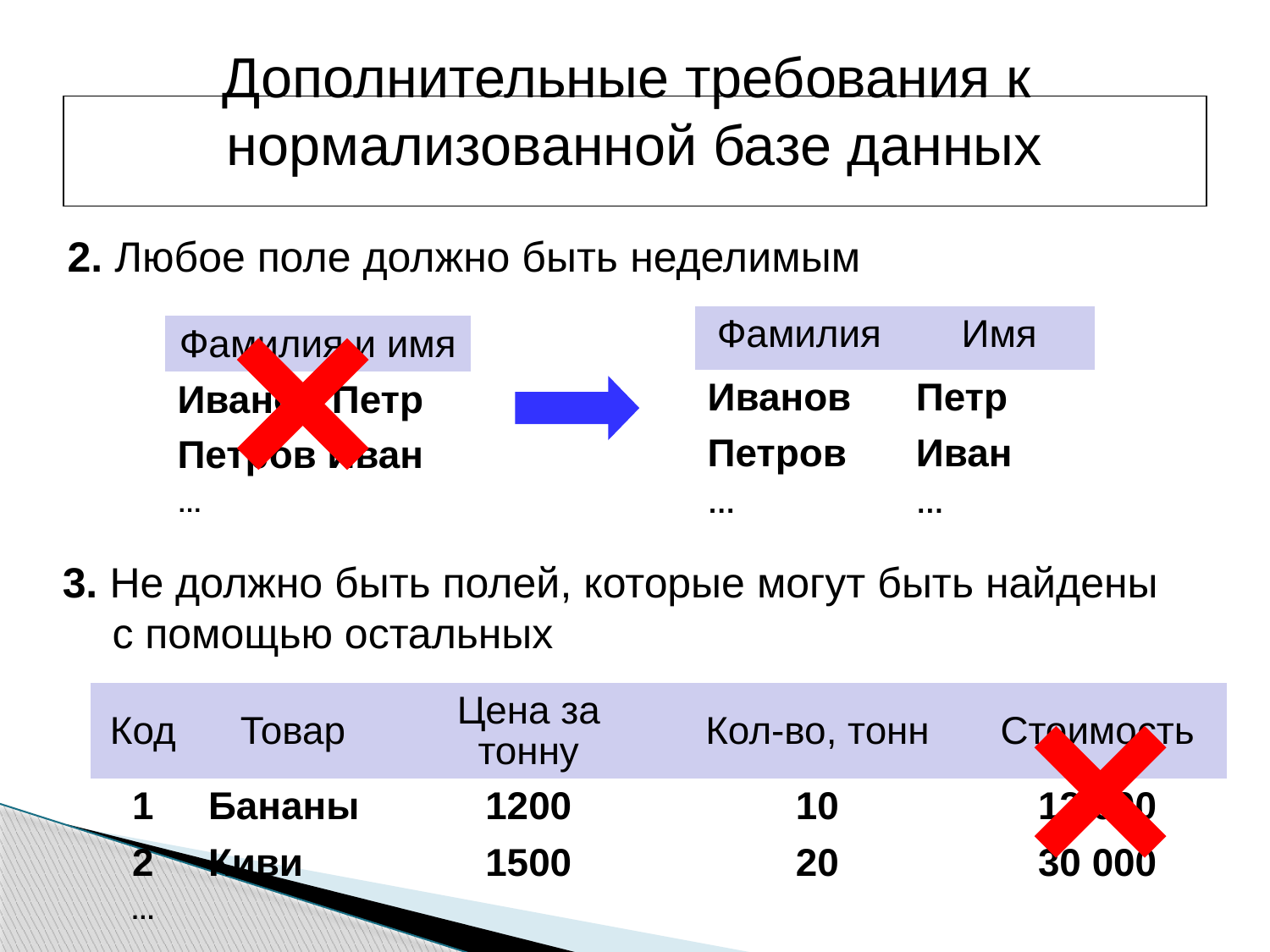

Дополнительные требования к
нормализованной базе данных
2. Любое поле должно быть неделимым
| Фамилия | Имя |
| --- | --- |
| Иванов | Петр |
| Петров | Иван |
| … | … |
| Фамилия и имя |
| --- |
| Иванов Петр |
| Петров Иван |
| … |

3. Не должно быть полей, которые могут быть найдены с помощью остальных
| Код | Товар | Цена за тонну | Кол-во, тонн | Стоимость |
| --- | --- | --- | --- | --- |
| 1 | Бананы | 1200 | 10 | 12 000 |
| 2 | Киви | 1500 | 20 | 30 000 |
| … |  |  |  |  |